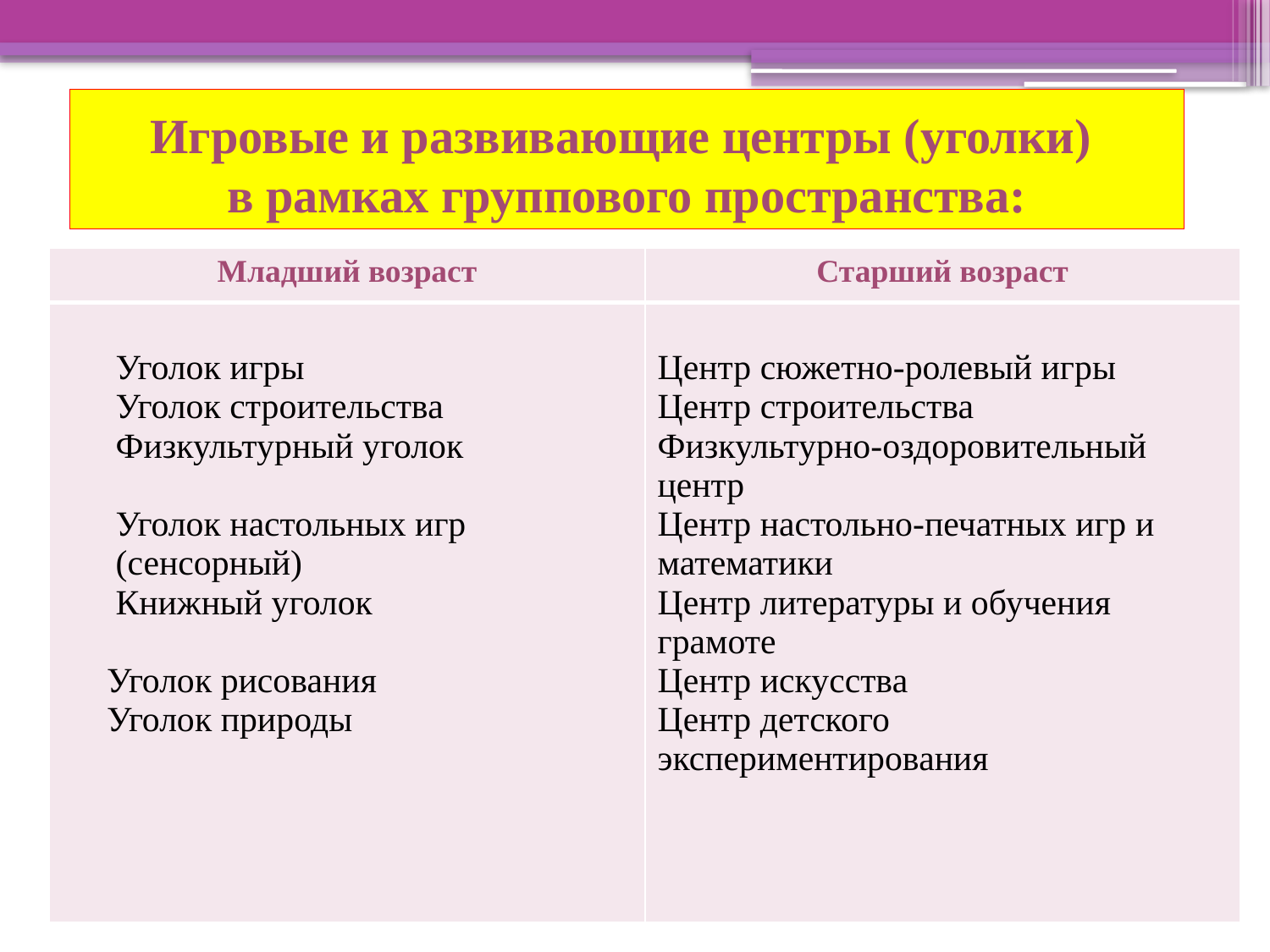

# Игровые и развивающие центры (уголки) в рамках группового пространства:
| Младший возраст | Старший возраст |
| --- | --- |
| Уголок игры Уголок строительства Физкультурный уголок Уголок настольных игр (сенсорный) Книжный уголок Уголок рисования Уголок природы | Центр сюжетно-ролевый игры Центр строительства Физкультурно-оздоровительный центр Центр настольно-печатных игр и математики Центр литературы и обучения грамоте Центр искусства Центр детского экспериментирования |